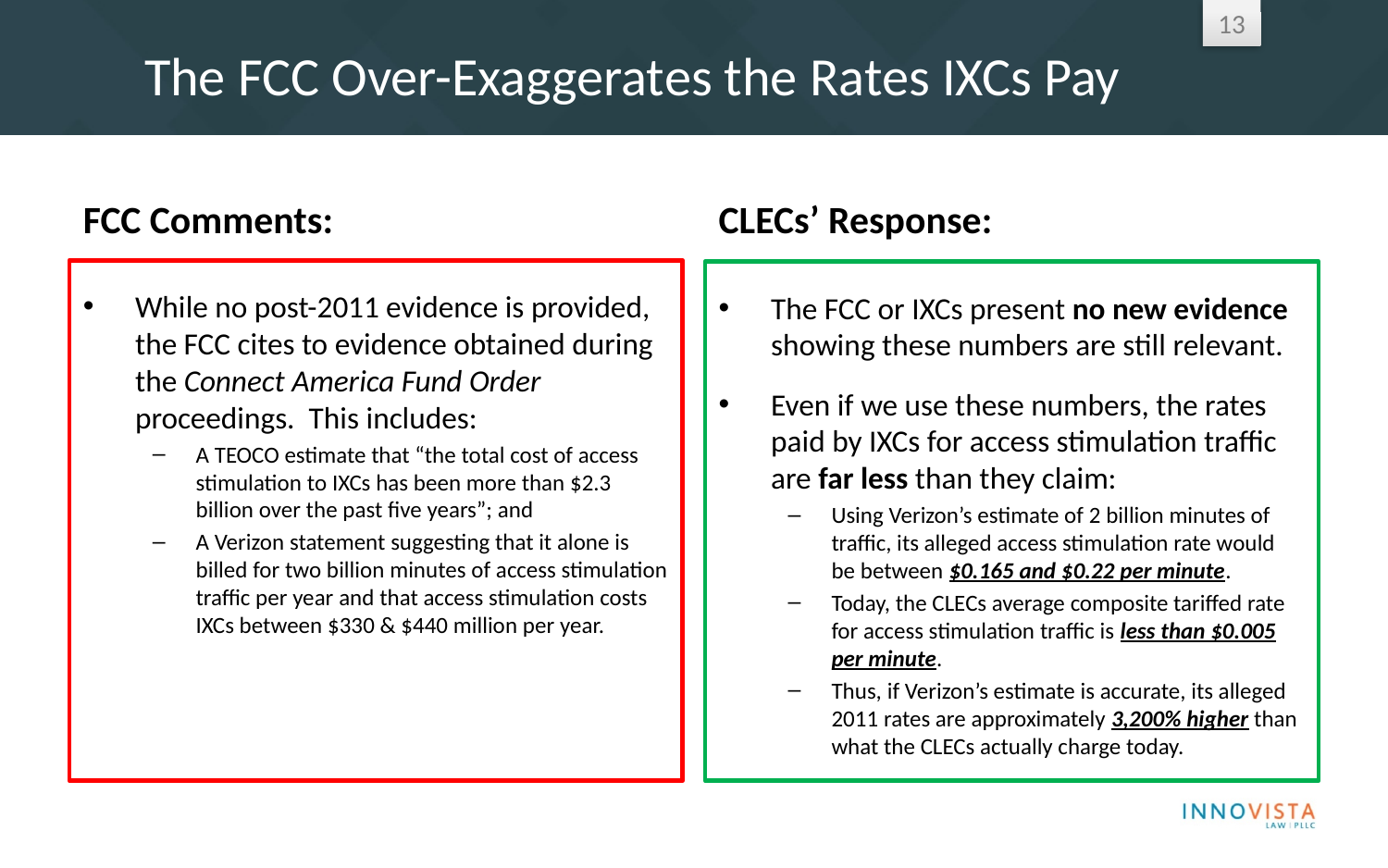

# The FCC Over-Exaggerates the Rates IXCs Pay
FCC Comments:
CLECs’ Response:

While no post-2011 evidence is provided, the FCC cites to evidence obtained during the Connect America Fund Order proceedings.  This includes:
A TEOCO estimate that “the total cost of access stimulation to IXCs has been more than $2.3 billion over the past five years”; and
A Verizon statement suggesting that it alone is billed for two billion minutes of access stimulation traffic per year and that access stimulation costs IXCs between $330 & $440 million per year.

The FCC or IXCs present no new evidence showing these numbers are still relevant.

Even if we use these numbers, the rates paid by IXCs for access stimulation traffic are far less than they claim:
Using Verizon’s estimate of 2 billion minutes of traffic, its alleged access stimulation rate would be between $0.165 and $0.22 per minute.
Today, the CLECs average composite tariffed rate for access stimulation traffic is less than $0.005 per minute.
Thus, if Verizon’s estimate is accurate, its alleged 2011 rates are approximately 3,200% higher than what the CLECs actually charge today.